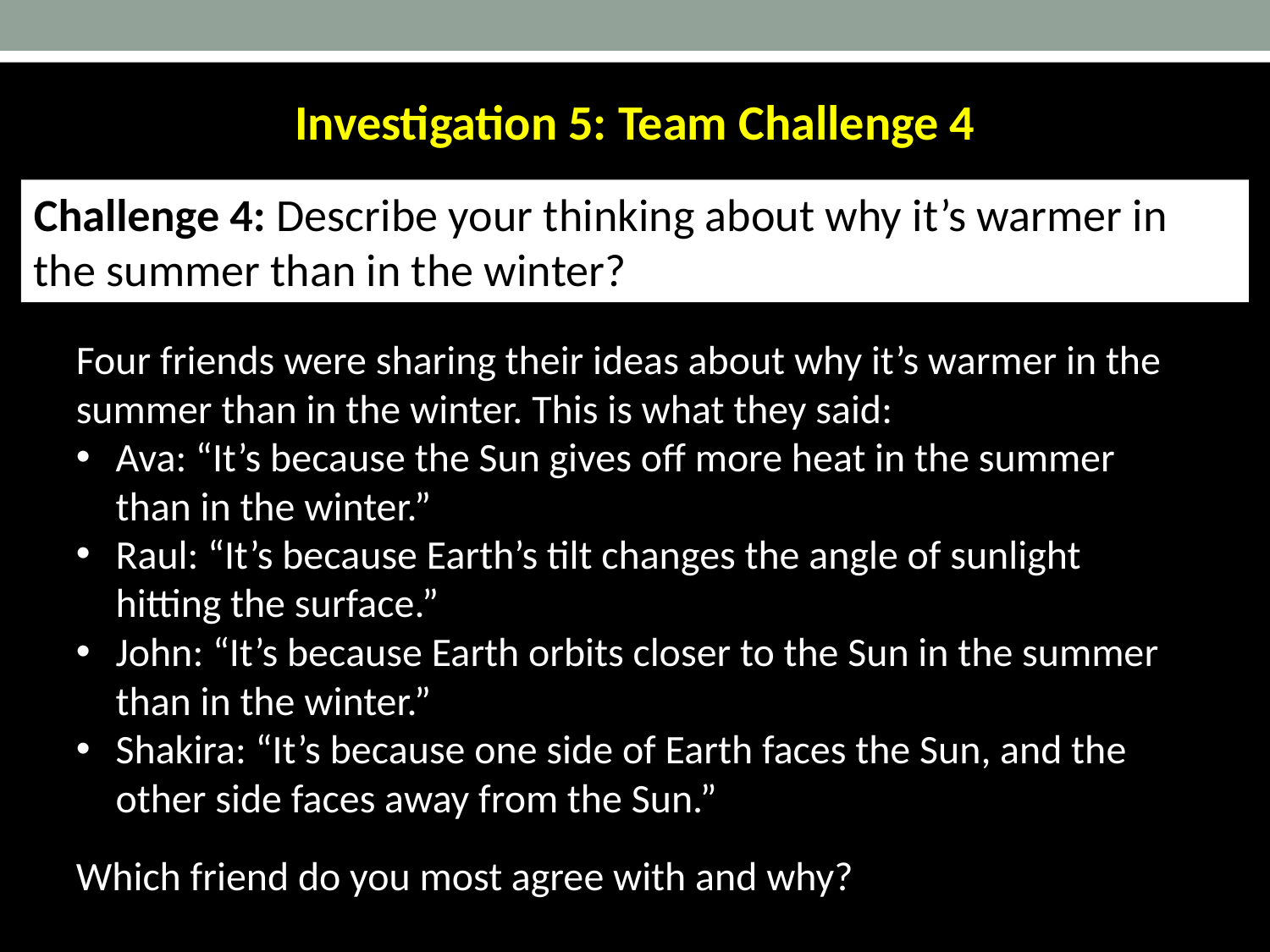

Investigation 5: Team Challenge 4
Challenge 4: Describe your thinking about why it’s warmer in the summer than in the winter?
Four friends were sharing their ideas about why it’s warmer in the summer than in the winter. This is what they said:
Ava: “It’s because the Sun gives off more heat in the summer than in the winter.”
Raul: “It’s because Earth’s tilt changes the angle of sunlight hitting the surface.”
John: “It’s because Earth orbits closer to the Sun in the summer than in the winter.”
Shakira: “It’s because one side of Earth faces the Sun, and the other side faces away from the Sun.”

Which friend do you most agree with and why?